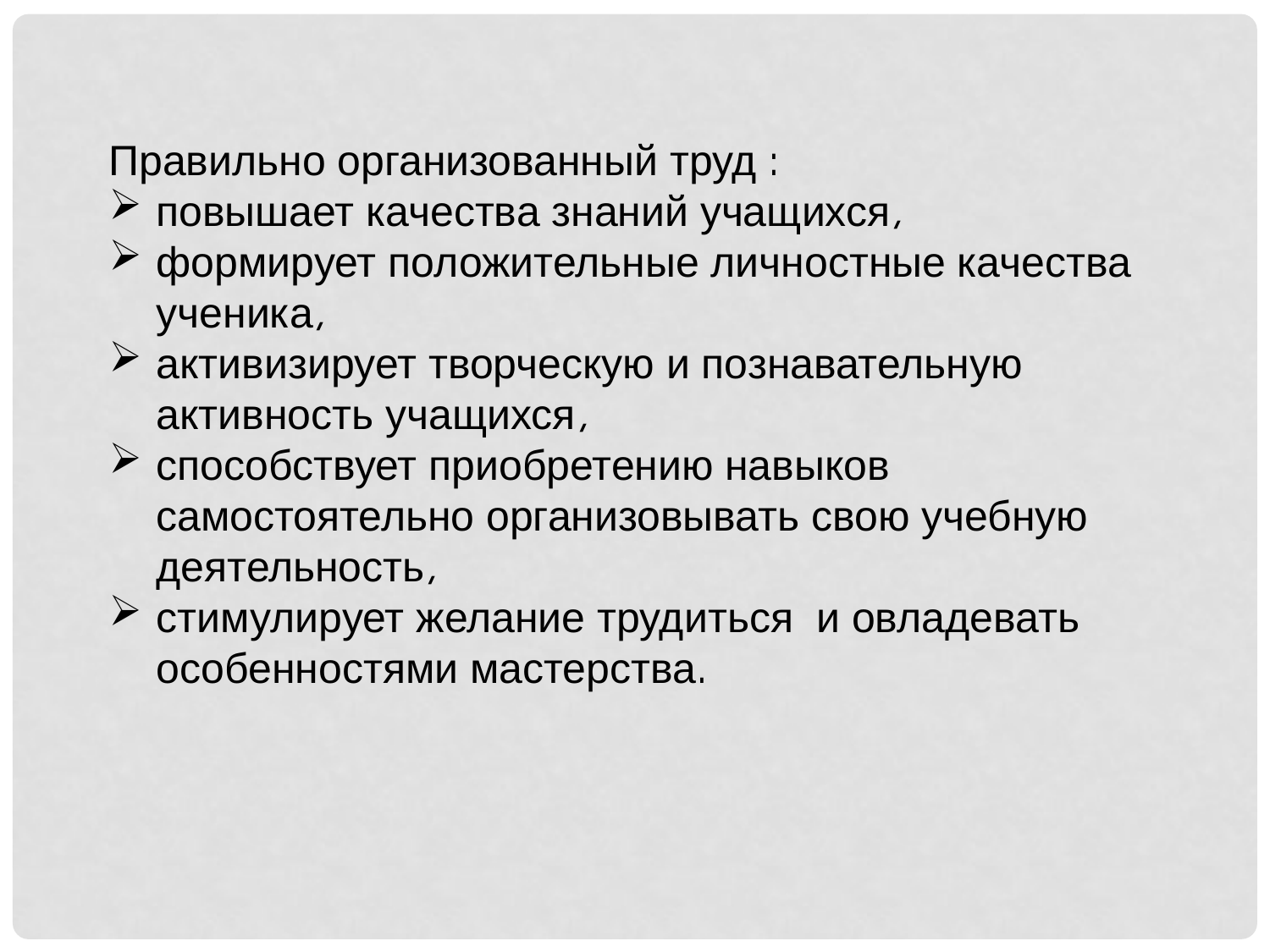

Правильно организованный труд :
повышает качества знаний учащихся,
формирует положительные личностные качества ученика,
активизирует творческую и познавательную активность учащихся,
способствует приобретению навыков самостоятельно организовывать свою учебную деятельность,
стимулирует желание трудиться  и овладевать особенностями мастерства.